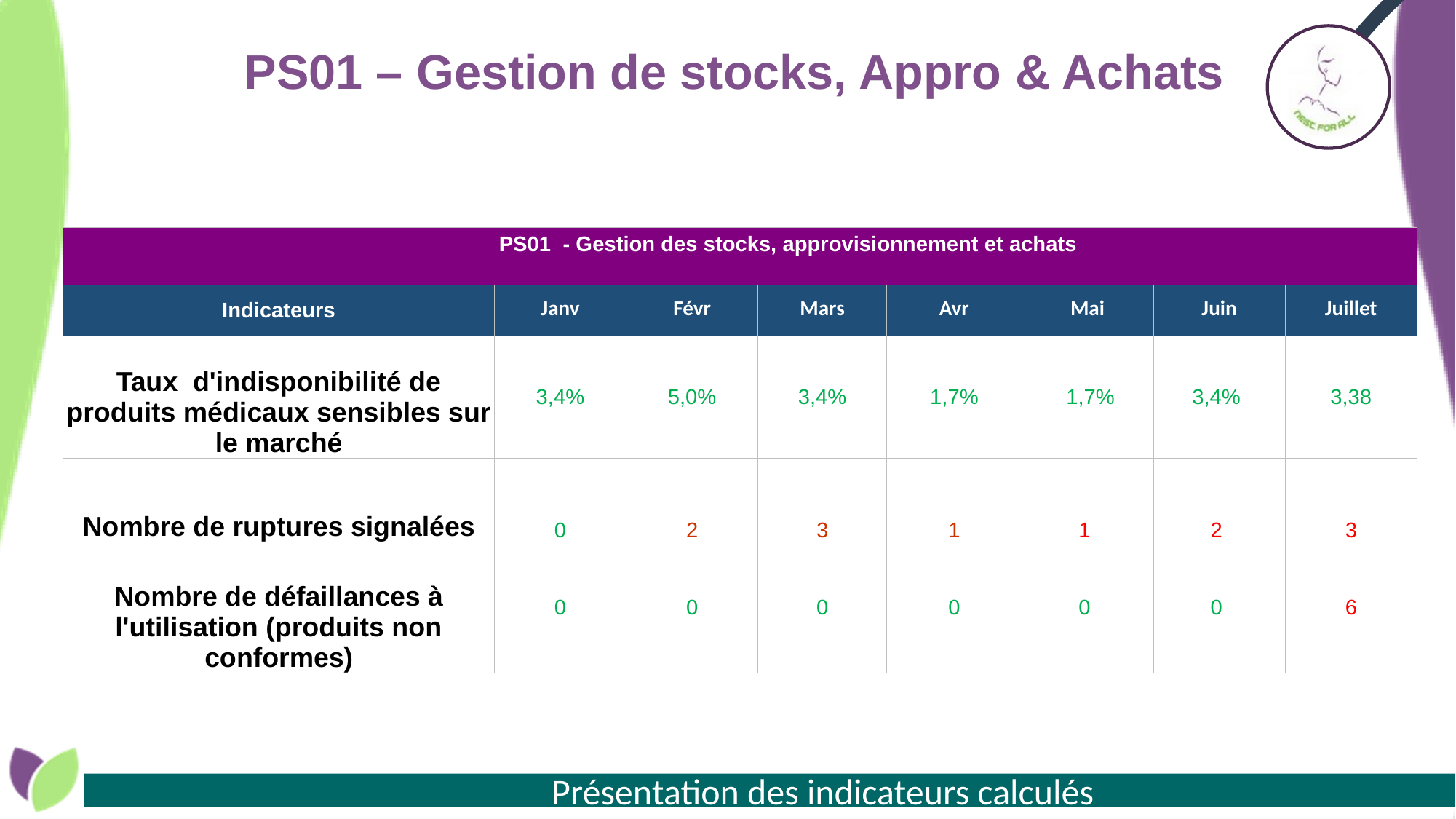

# PS01 – Gestion de stocks, Appro & Achats
| PS01 - Gestion des stocks, approvisionnement et achats |  |  |  |  |  |  |  |
| --- | --- | --- | --- | --- | --- | --- | --- |
| Indicateurs | Janv | Févr | Mars | Avr | Mai | Juin | Juillet |
| Taux d'indisponibilité de produits médicaux sensibles sur le marché | 3,4% | 5,0% | 3,4% | 1,7% | 1,7% | 3,4% | 3,38 |
| Nombre de ruptures signalées | 0 | 2 | 3 | 1 | 1 | 2 | 3 |
| Nombre de défaillances à l'utilisation (produits non conformes) | 0 | 0 | 0 | 0 | 0 | 0 | 6 |
 Présentation des indicateurs calculés